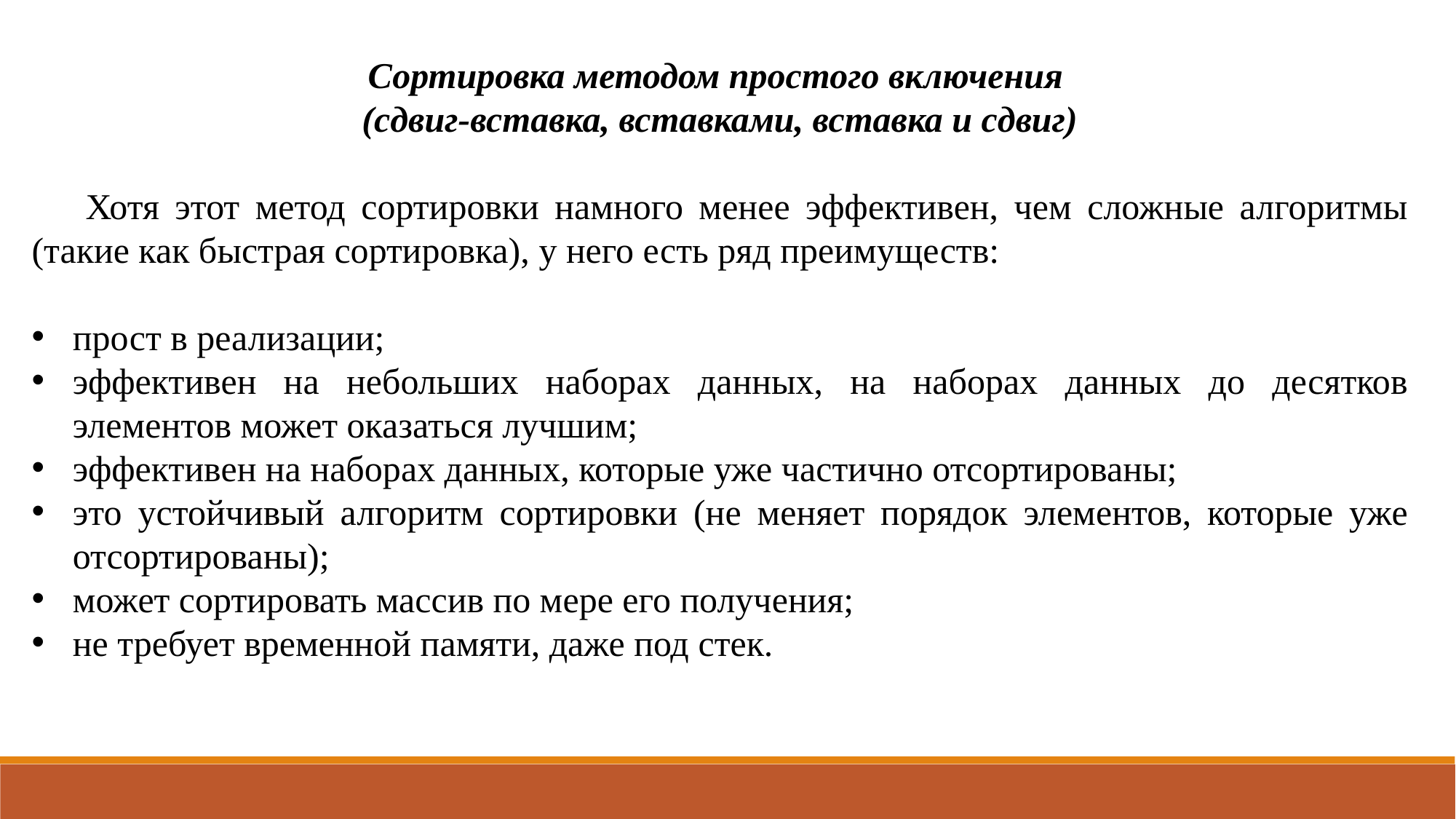

Сортировка методом простого включения
(сдвиг-вставка, вставками, вставка и сдвиг)

Хотя этот метод сортировки намного менее эффективен, чем сложные алгоритмы (такие как быстрая сортировка), у него есть ряд преимуществ:

прост в реализации;
эффективен на небольших наборах данных, на наборах данных до десятков элементов может оказаться лучшим;
эффективен на наборах данных, которые уже частично отсортированы;
это устойчивый алгоритм сортировки (не меняет порядок элементов, которые уже отсортированы);
может сортировать массив по мере его получения;
не требует временной памяти, даже под стек.